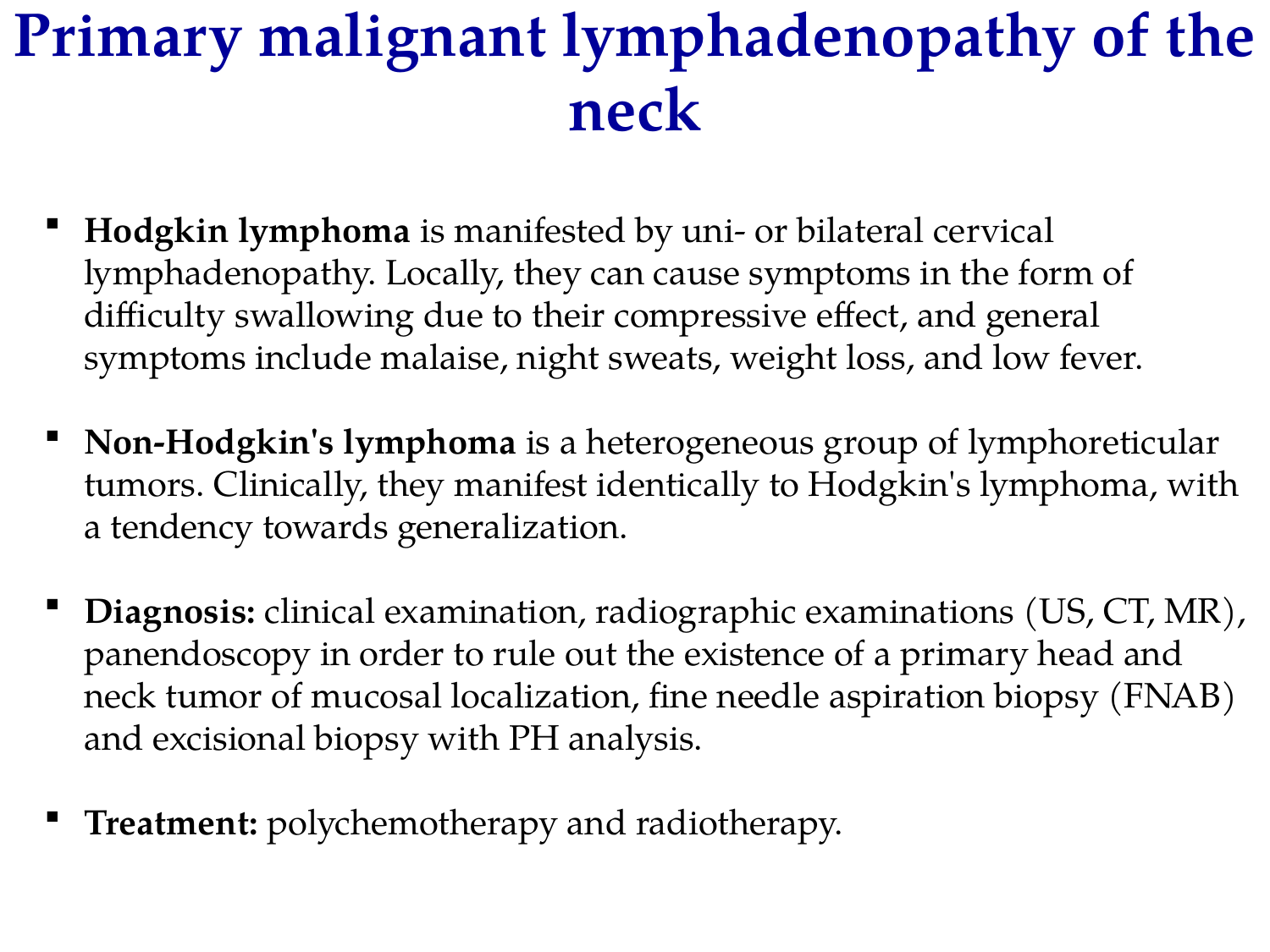

Primary malignant lymphadenopathy of the neck

Hodgkin lymphoma is manifested by uni- or bilateral cervical lymphadenopathy. Locally, they can cause symptoms in the form of difficulty swallowing due to their compressive effect, and general symptoms include malaise, night sweats, weight loss, and low fever.

Non-Hodgkin's lymphoma is a heterogeneous group of lymphoreticular tumors. Clinically, they manifest identically to Hodgkin's lymphoma, with a tendency towards generalization.

Diagnosis: clinical examination, radiographic examinations (US, CT, MR), panendoscopy in order to rule out the existence of a primary head and neck tumor of mucosal localization, fine needle aspiration biopsy (FNAB) and excisional biopsy with PH analysis.

Treatment: polychemotherapy and radiotherapy.